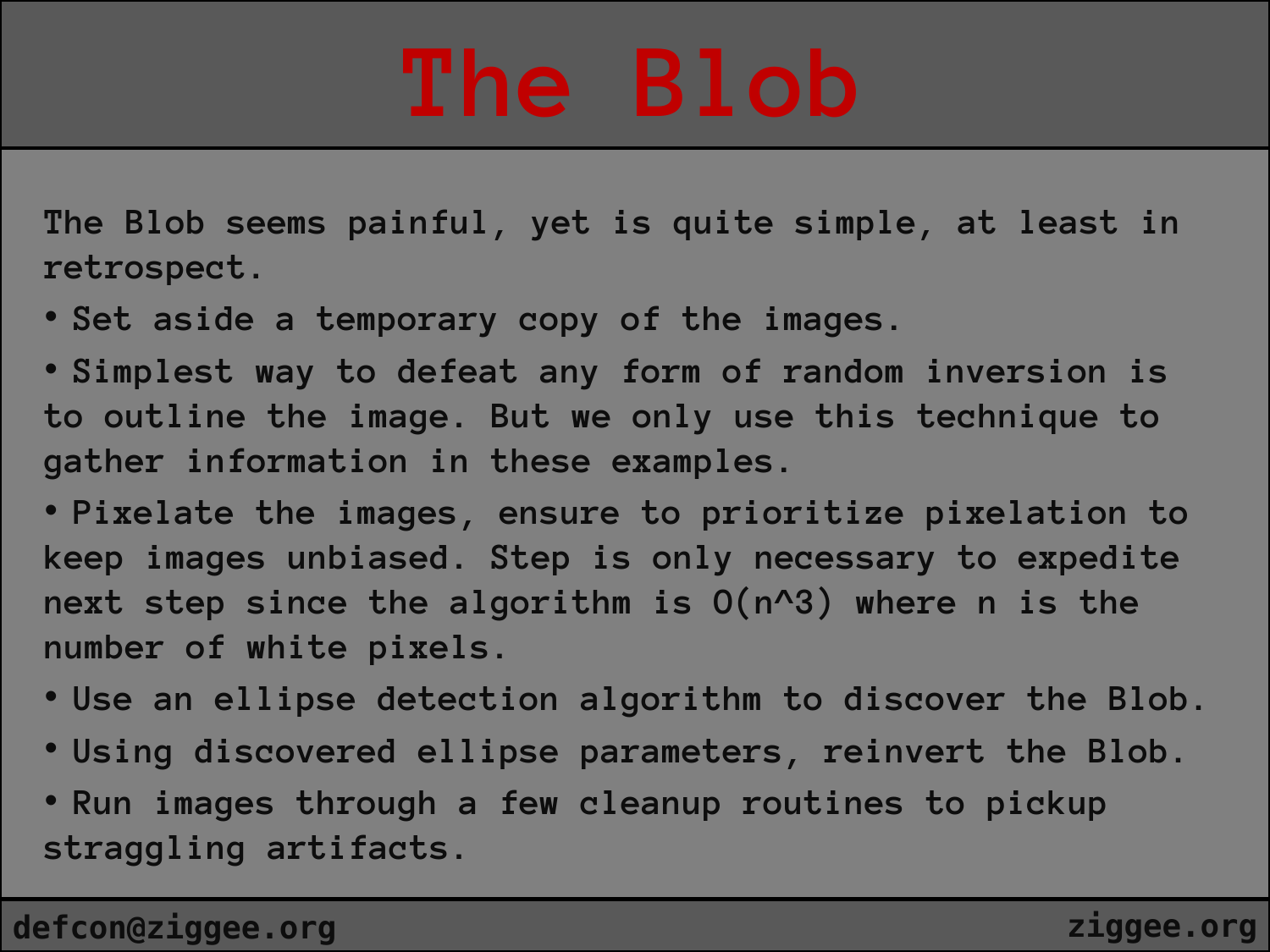

The Blob
The Blob seems painful, yet is quite simple, at least in retrospect.
 Set aside a temporary copy of the images.
 Simplest way to defeat any form of random inversion is to outline the image. But we only use this technique to gather information in these examples.
 Pixelate the images, ensure to prioritize pixelation to keep images unbiased. Step is only necessary to expedite next step since the algorithm is O(n^3) where n is the number of white pixels.
 Use an ellipse detection algorithm to discover the Blob.
 Using discovered ellipse parameters, reinvert the Blob.
 Run images through a few cleanup routines to pickup straggling artifacts.

ziggee.org
defcon@ziggee.org